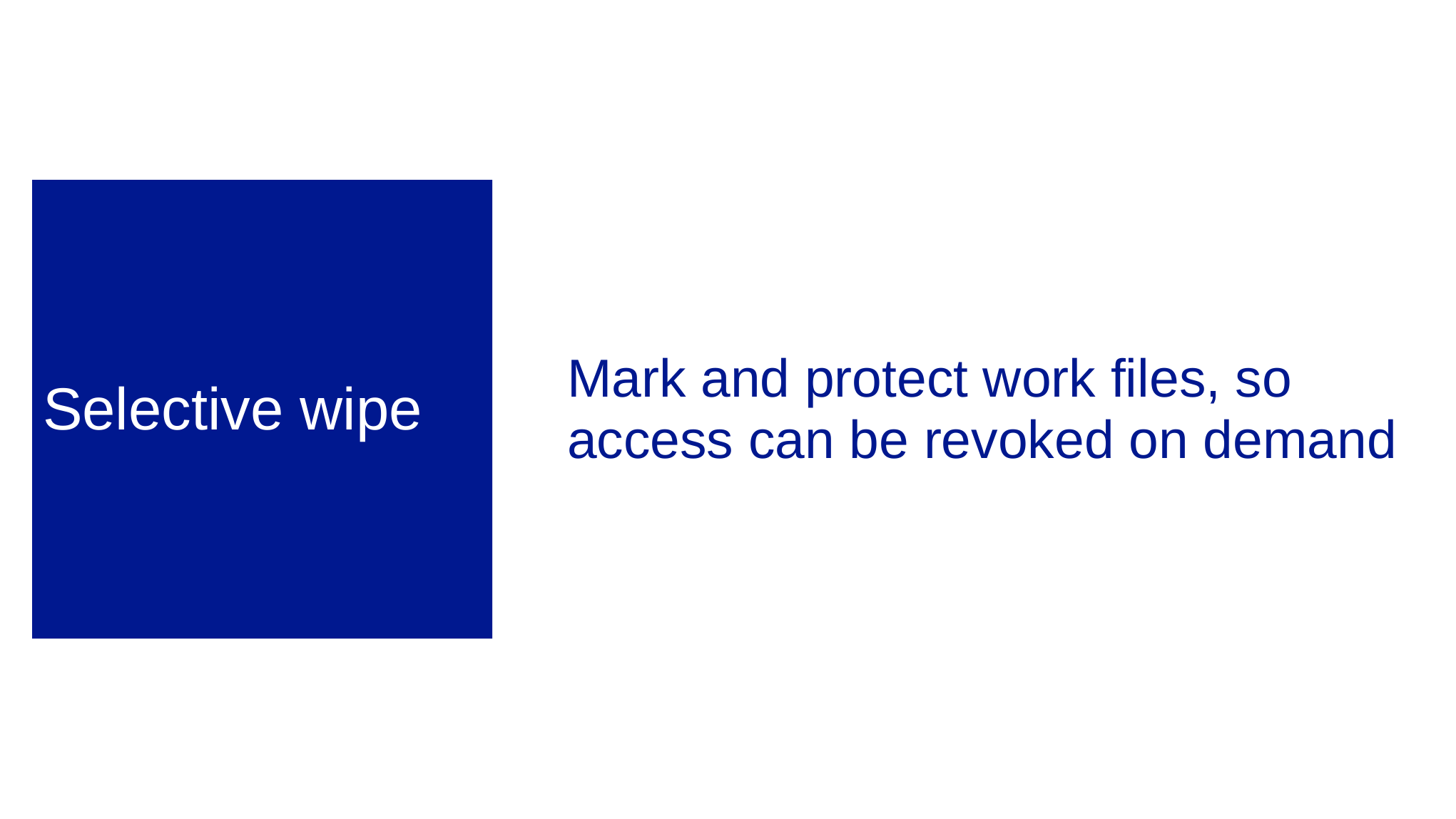

# Selective wipe
Mark and protect work files, so access can be revoked on demand